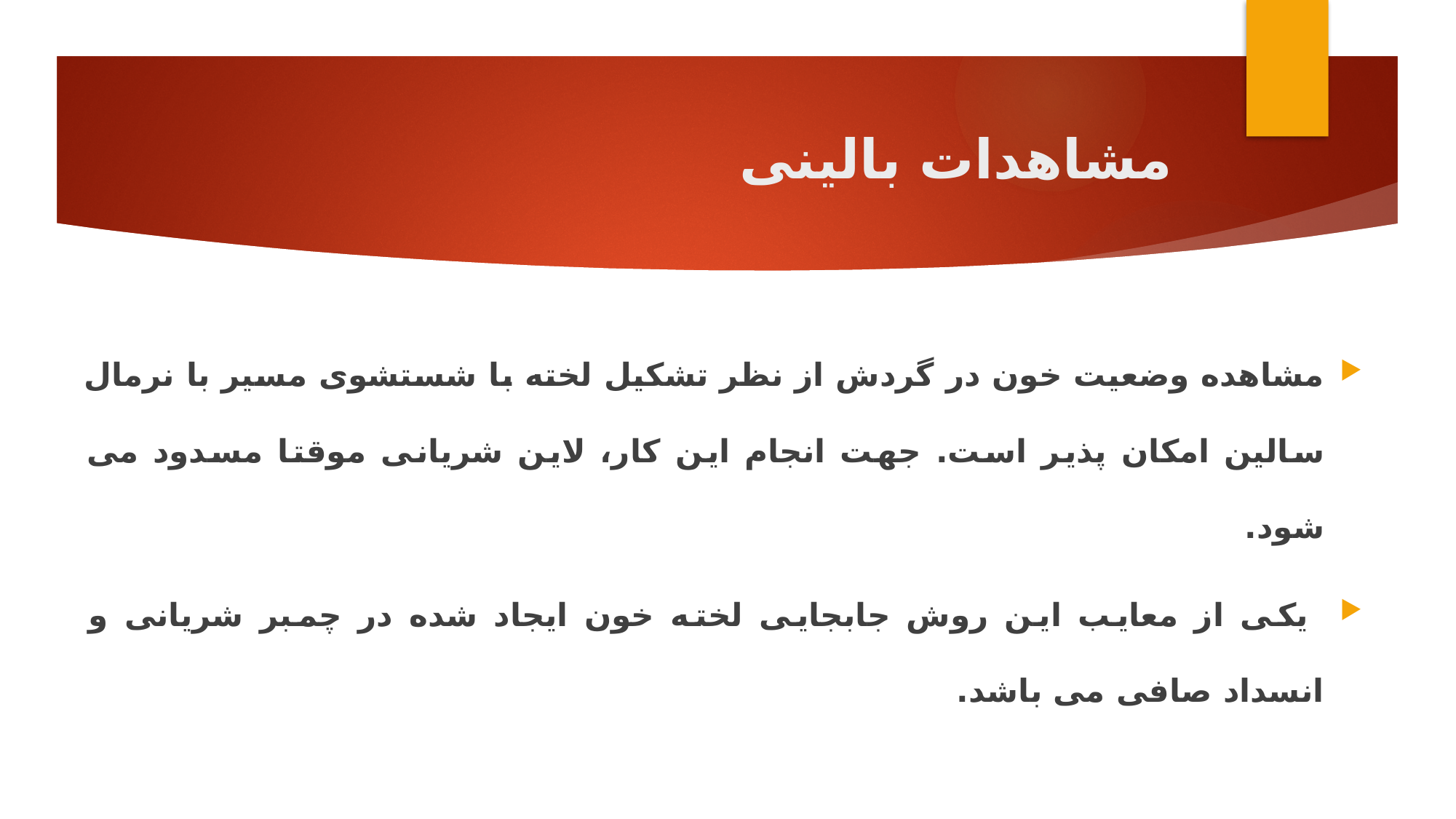

# مشاهدات بالینی
مشاهده وضعیت خون در گردش از نظر تشکیل لخته با شستشوی مسیر با نرمال سالین امکان پذیر است. جهت انجام این کار، لاین شریانی موقتا مسدود می شود.
 یکی از معایب این روش جابجایی لخته خون ایجاد شده در چمبر شریانی و انسداد صافی می باشد.